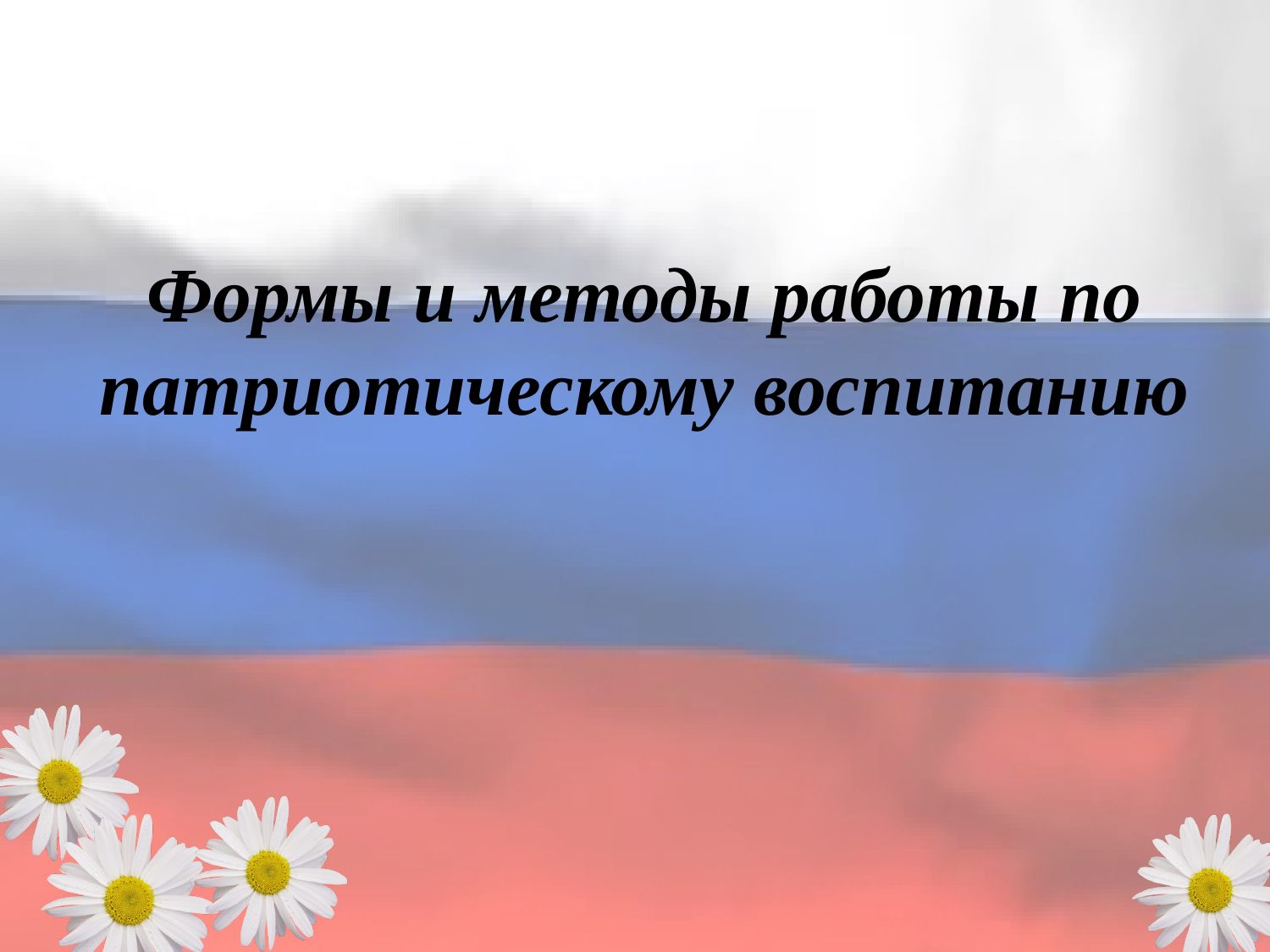

Формы и методы работы по патриотическому воспитанию